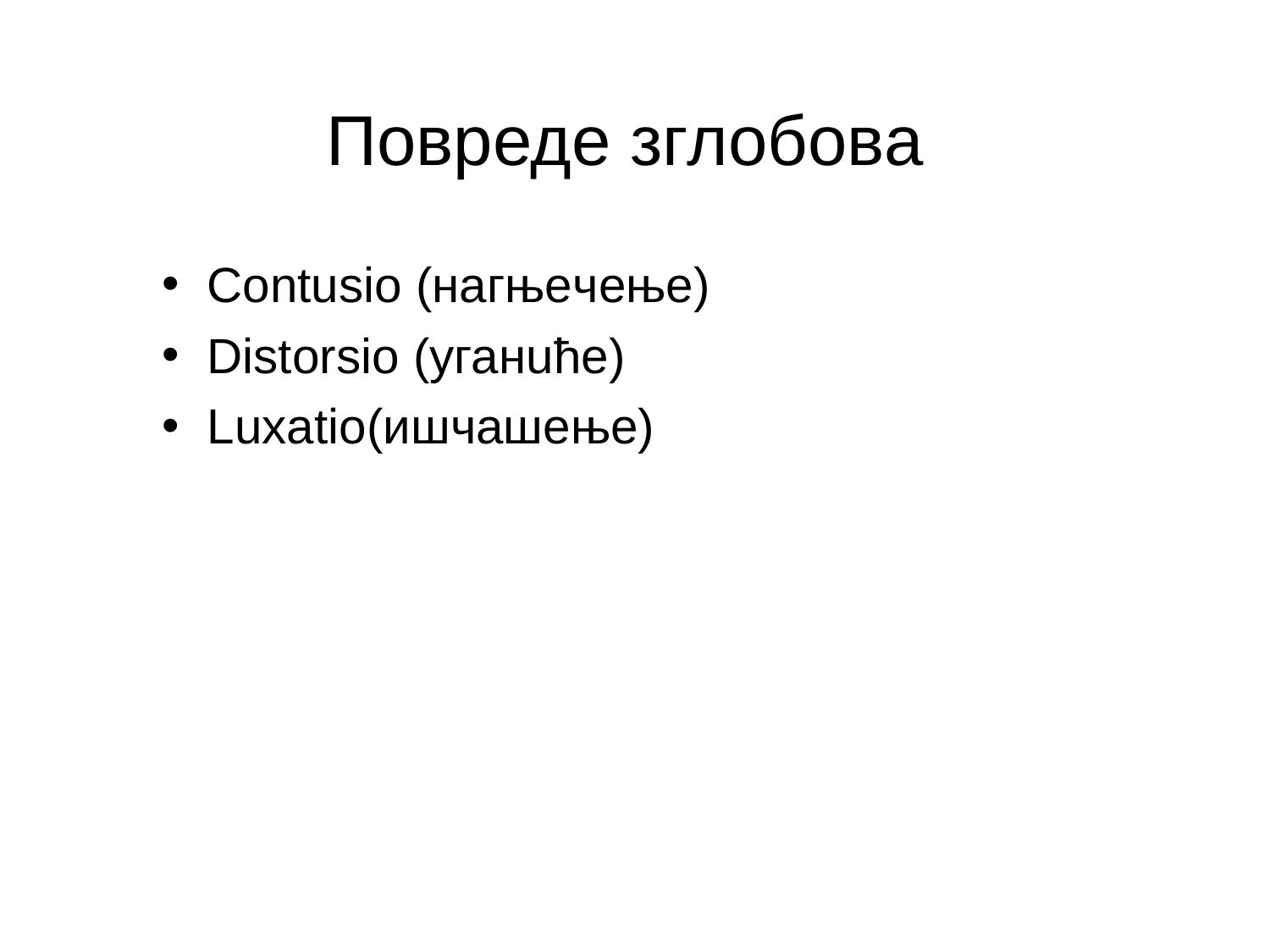

# Повреде зглобова
 Contusio (нагњечeњe)
 Distorsio (уганuће)
 Luxatio(ишчашење)